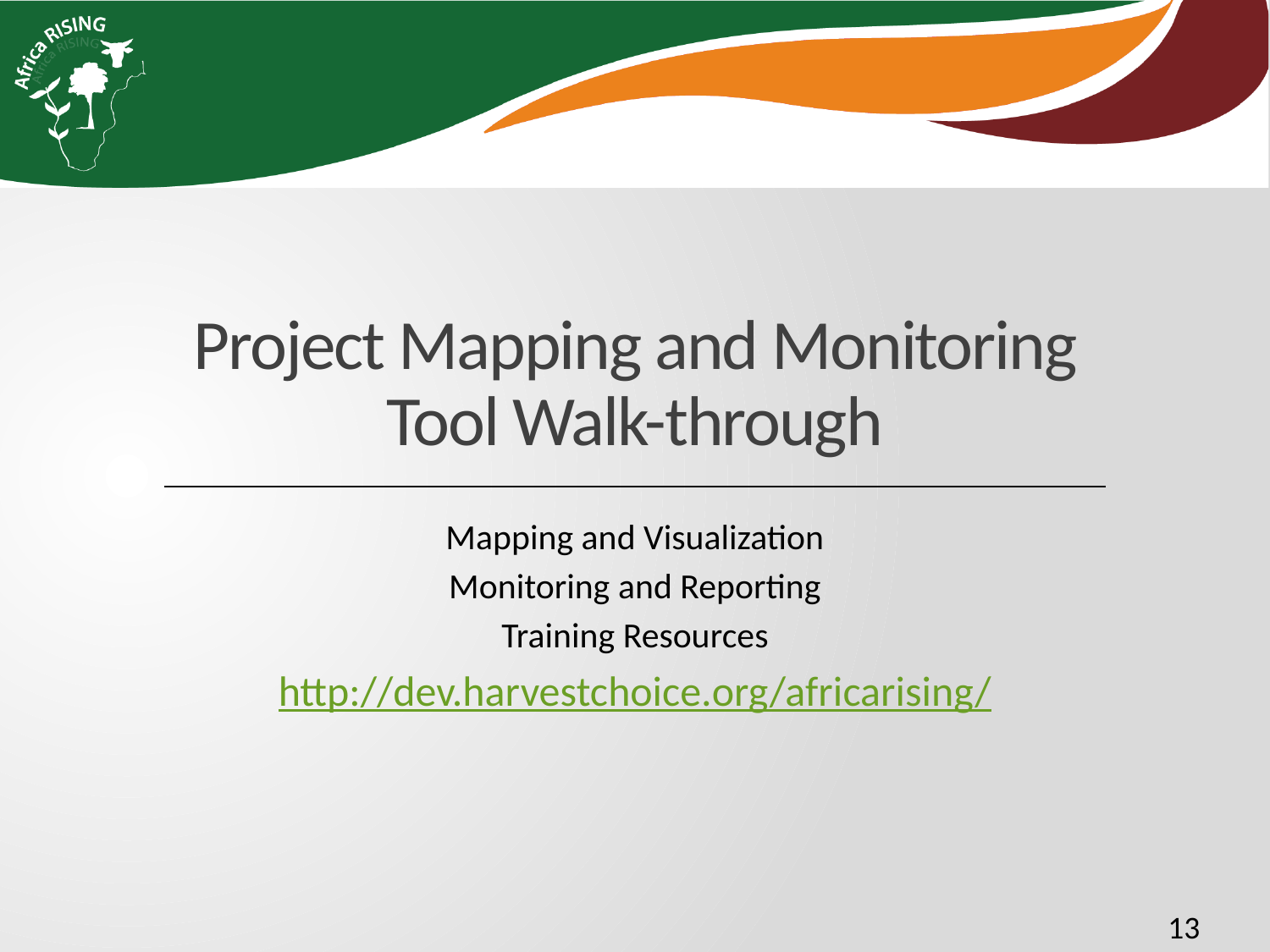

# Project Mapping and Monitoring Tool Walk-through
Mapping and Visualization
Monitoring and Reporting
Training Resources
http://dev.harvestchoice.org/africarising/
13